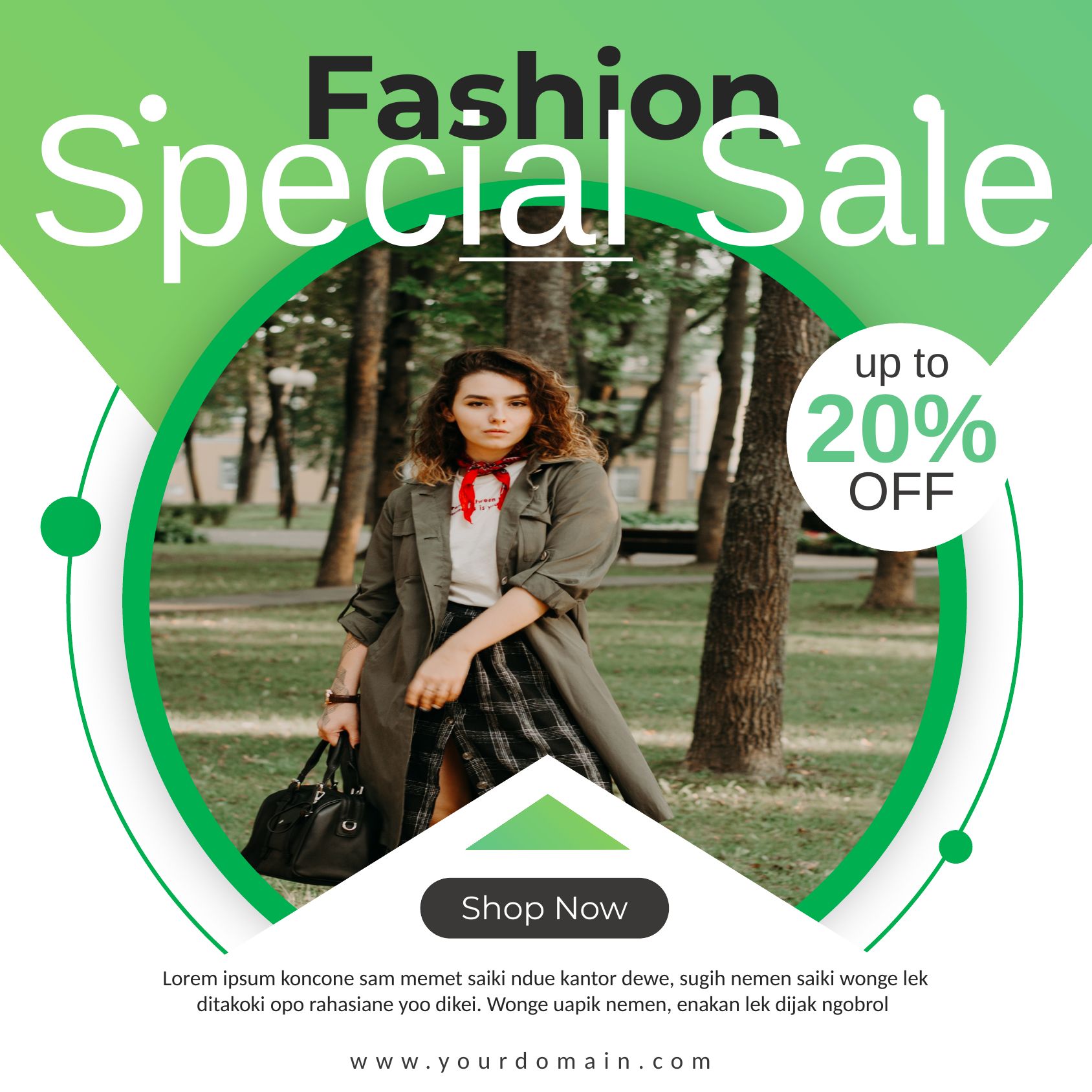

Fashion
Special Sale

up to
20%
OFF

Shop Now
Lorem ipsum koncone sam memet saiki ndue kantor dewe, sugih nemen saiki wonge lek ditakoki opo rahasiane yoo dikei. Wonge uapik nemen, enakan lek dijak ngobrol
www.yourdomain.com